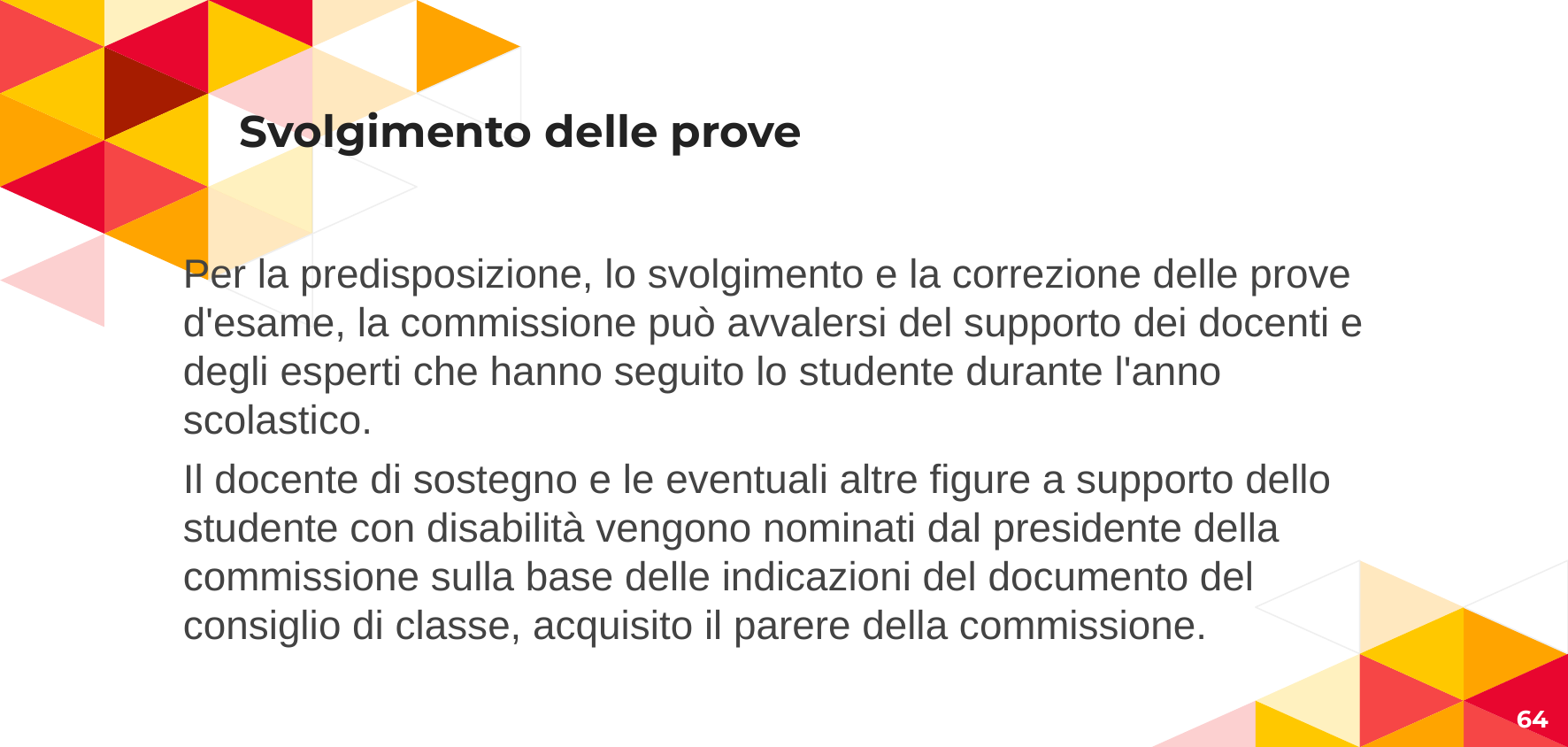

# Svolgimento delle prove
Per la predisposizione, lo svolgimento e la correzione delle prove d'esame, la commissione può avvalersi del supporto dei docenti e degli esperti che hanno seguito lo studente durante l'anno scolastico.
Il docente di sostegno e le eventuali altre figure a supporto dello studente con disabilità vengono nominati dal presidente della commissione sulla base delle indicazioni del documento del consiglio di classe, acquisito il parere della commissione.

64